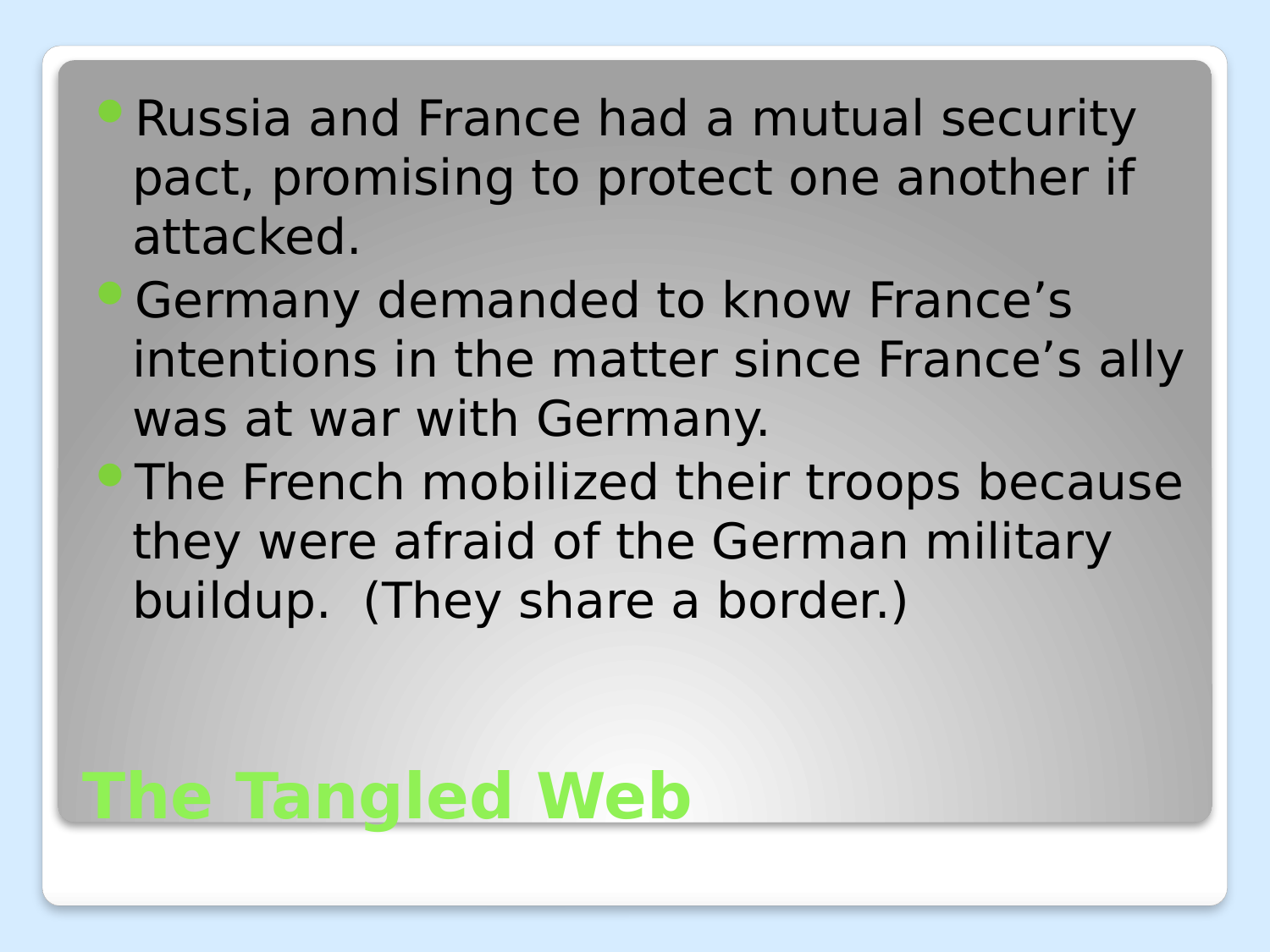

Russia and France had a mutual security pact, promising to protect one another if attacked.
Germany demanded to know France’s intentions in the matter since France’s ally was at war with Germany.
The French mobilized their troops because they were afraid of the German military buildup.  (They share a border.)
# The Tangled Web